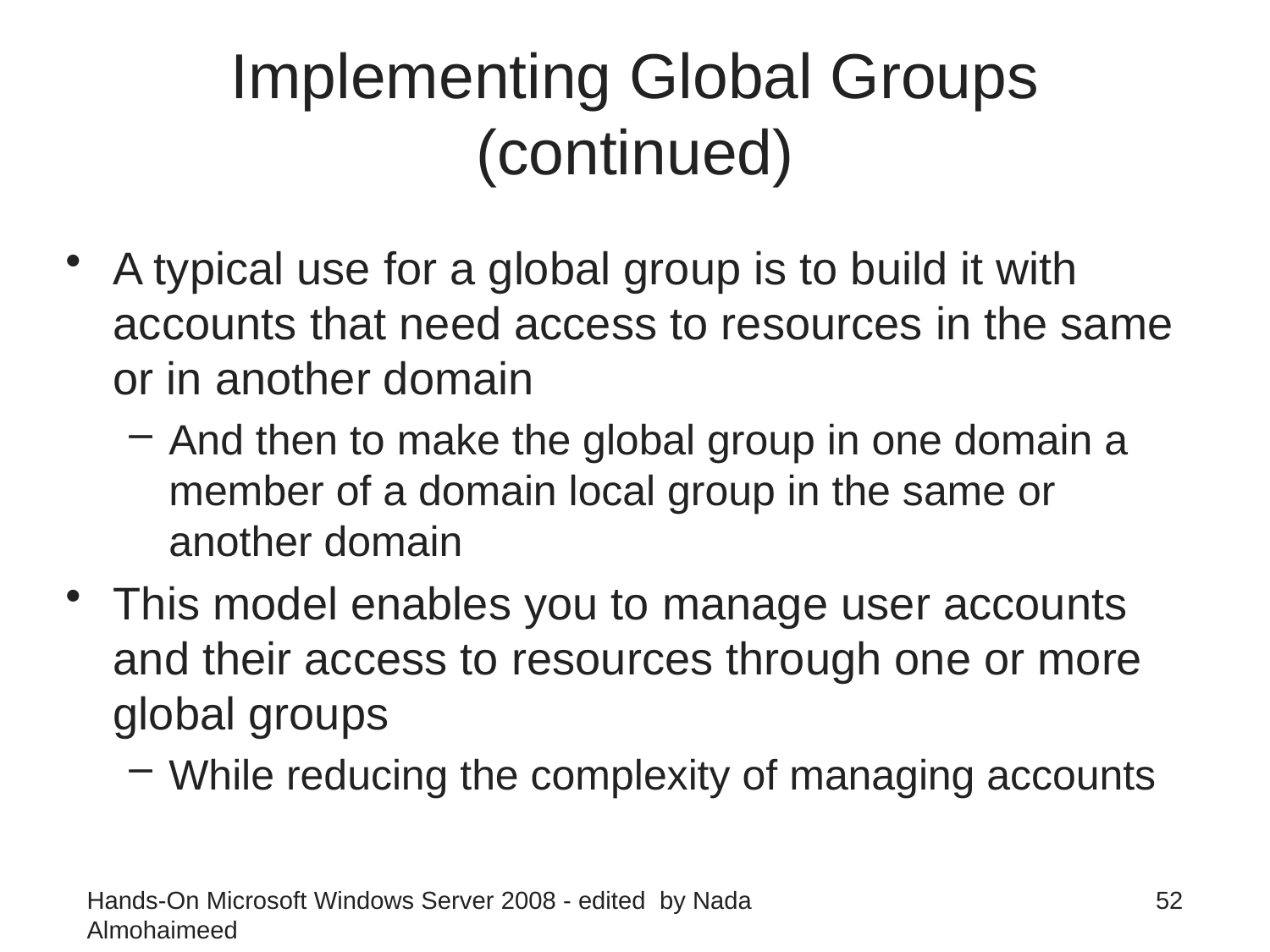

# Implementing Global Groups (continued)
A typical use for a global group is to build it with accounts that need access to resources in the same or in another domain
And then to make the global group in one domain a member of a domain local group in the same or another domain
This model enables you to manage user accounts and their access to resources through one or more global groups
While reducing the complexity of managing accounts
Hands-On Microsoft Windows Server 2008 - edited  by Nada Almohaimeed
52